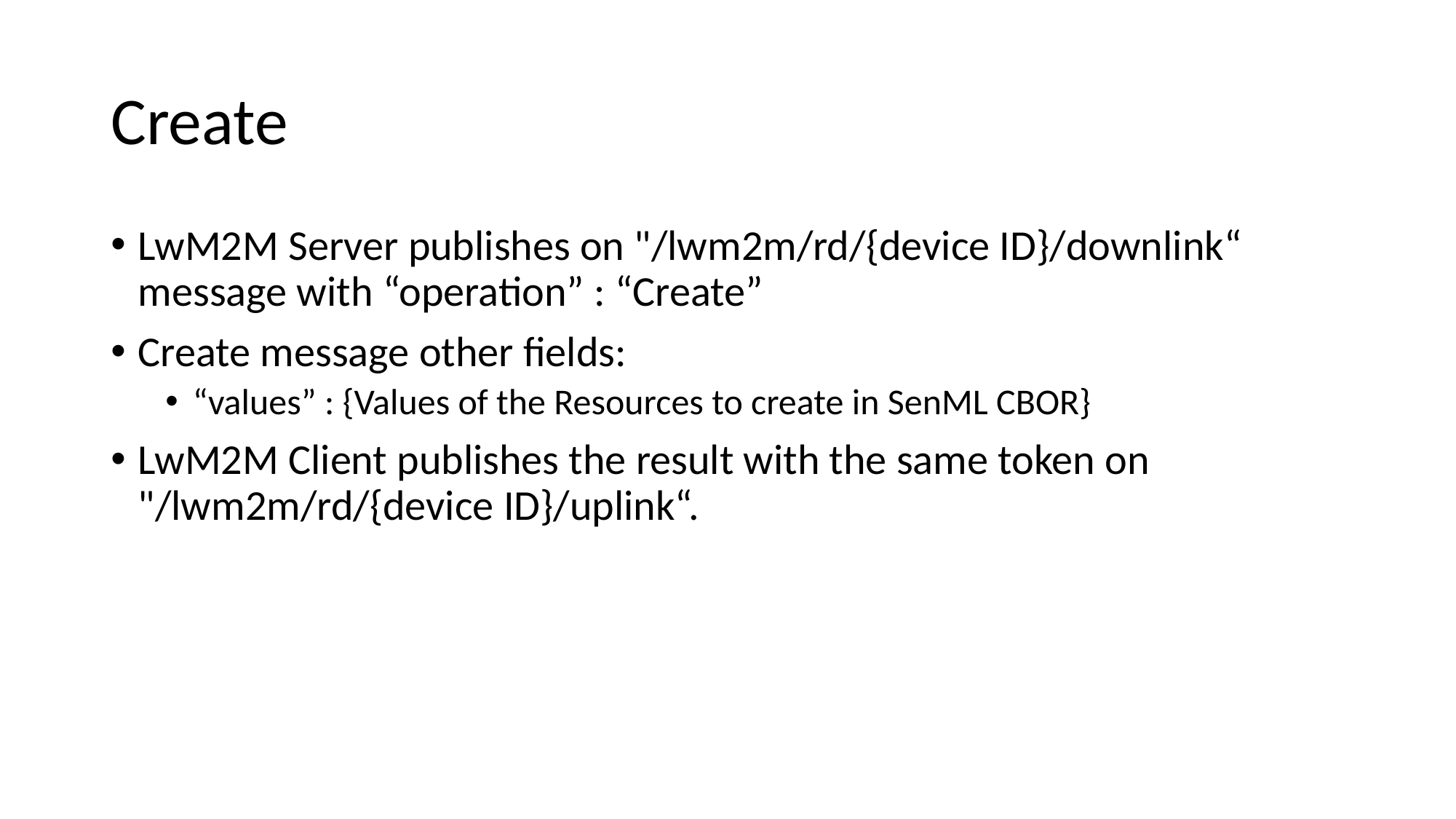

# Create
LwM2M Server publishes on "/lwm2m/rd/{device ID}/downlink“ message with “operation” : “Create”
Create message other fields:
“values” : {Values of the Resources to create in SenML CBOR}
LwM2M Client publishes the result with the same token on "/lwm2m/rd/{device ID}/uplink“.